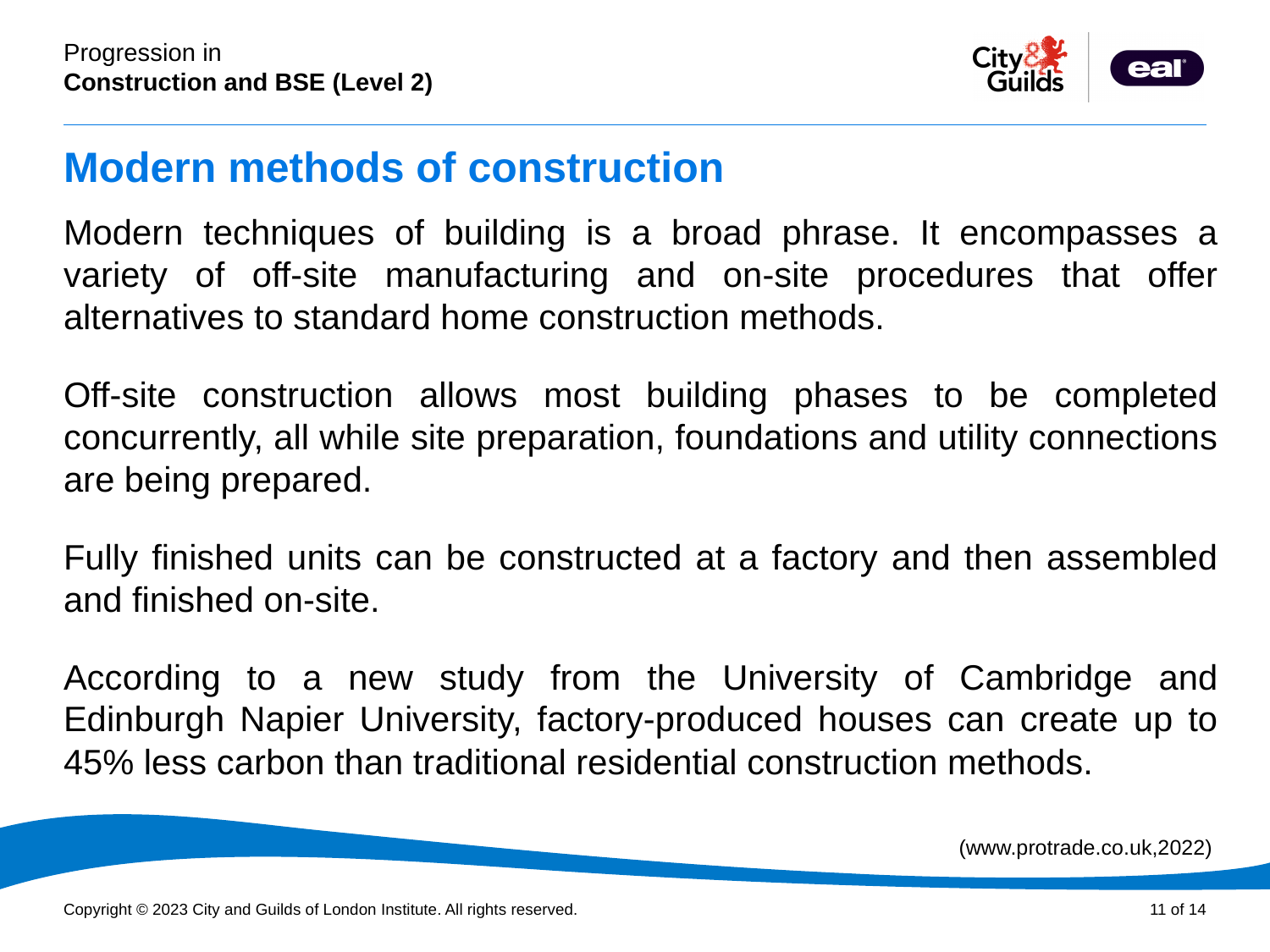

# Modern methods of construction
Modern techniques of building is a broad phrase. It encompasses a variety of off-site manufacturing and on-site procedures that offer alternatives to standard home construction methods.
Off-site construction allows most building phases to be completed concurrently, all while site preparation, foundations and utility connections are being prepared.
Fully finished units can be constructed at a factory and then assembled and finished on-site.
According to a new study from the University of Cambridge and Edinburgh Napier University, factory-produced houses can create up to 45% less carbon than traditional residential construction methods.
(www.protrade.co.uk,2022)